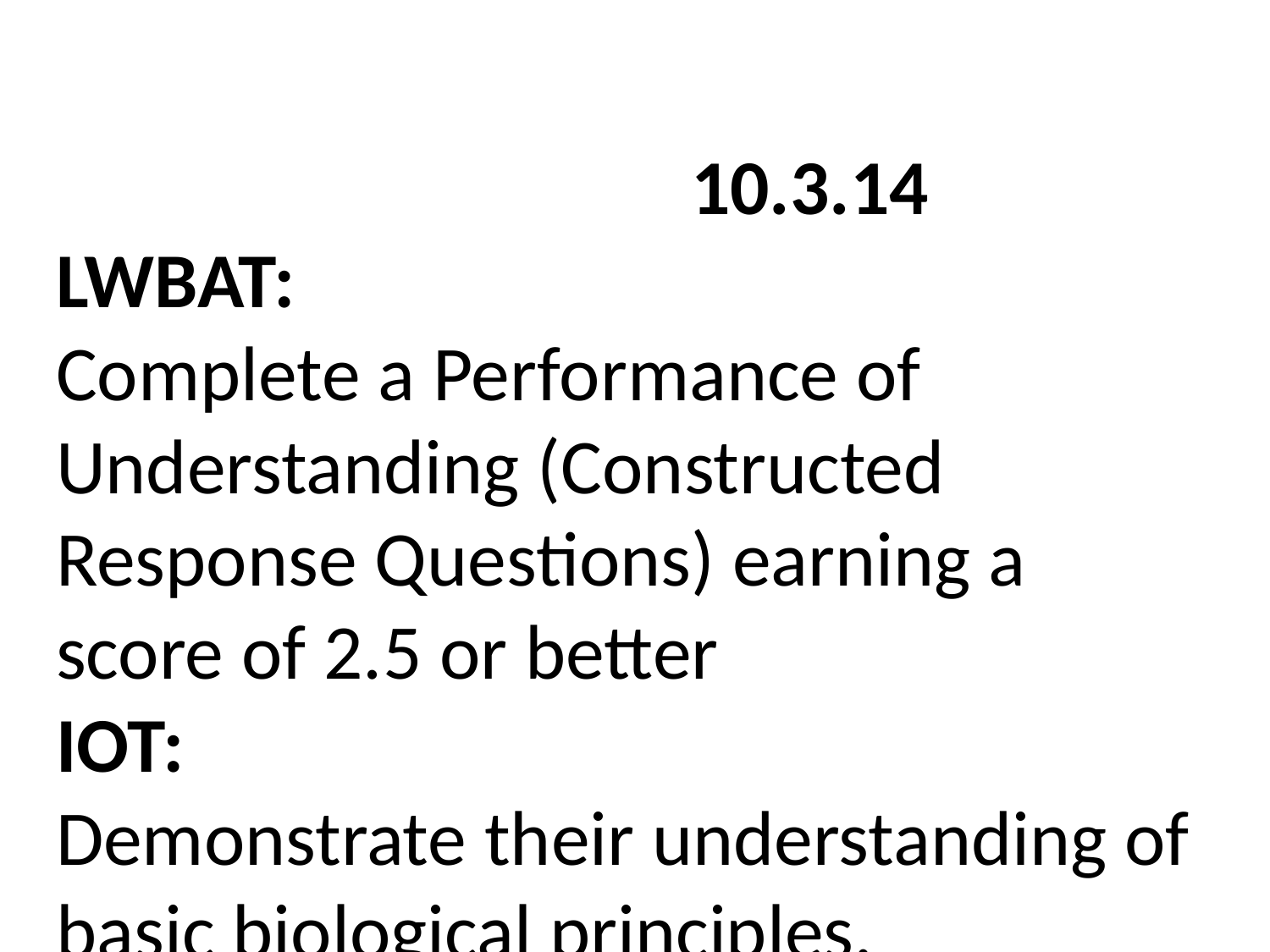

10.3.14
LWBAT:
Complete a Performance of Understanding (Constructed Response Questions) earning a score of 2.5 or better
IOT:
Demonstrate their understanding of basic biological principles.